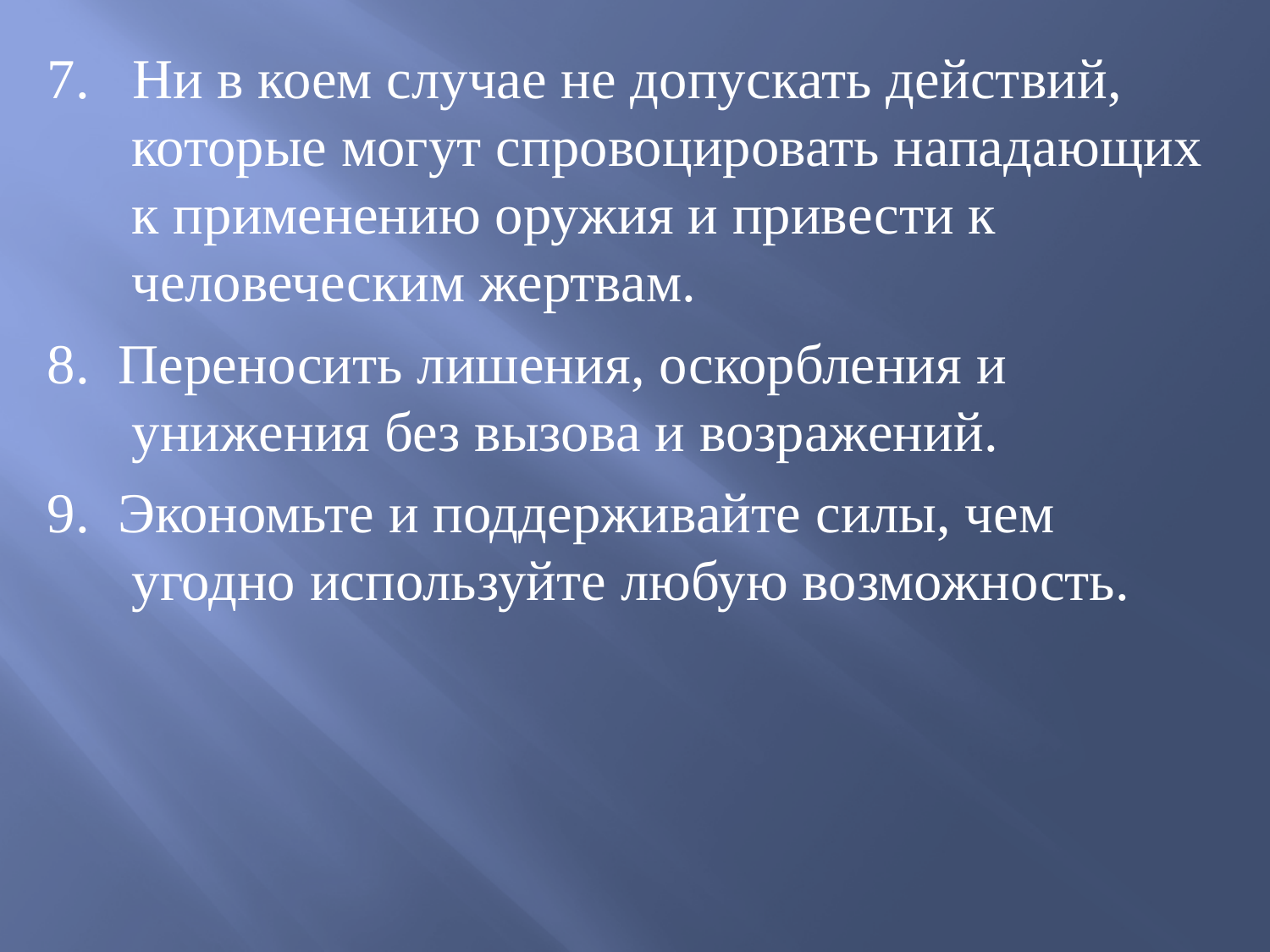

7.   Ни в коем случае не допускать действий, которые могут спровоцировать нападающих к применению оружия и привести к человеческим жертвам.
8.  Переносить лишения, оскорбления и унижения без вызова и возражений.
9.  Экономьте и поддерживайте силы, чем угодно используйте любую возможность.